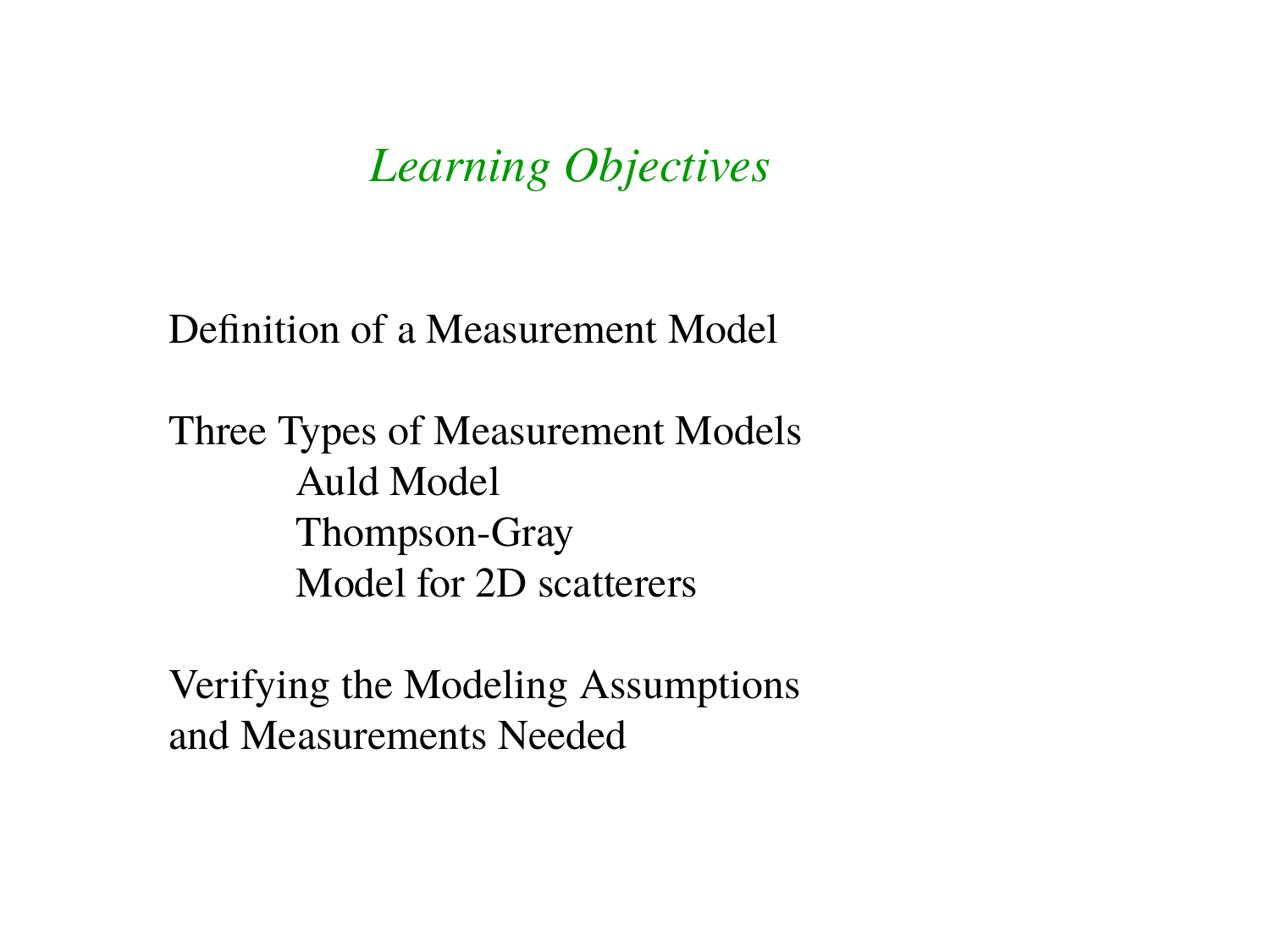

Learning Objectives

Definition of a Measurement Model

Three Types of Measurement Models
	Auld Model
	Thompson-Gray
	Model for 2D scatterers

Verifying the Modeling Assumptions
and Measurements Needed